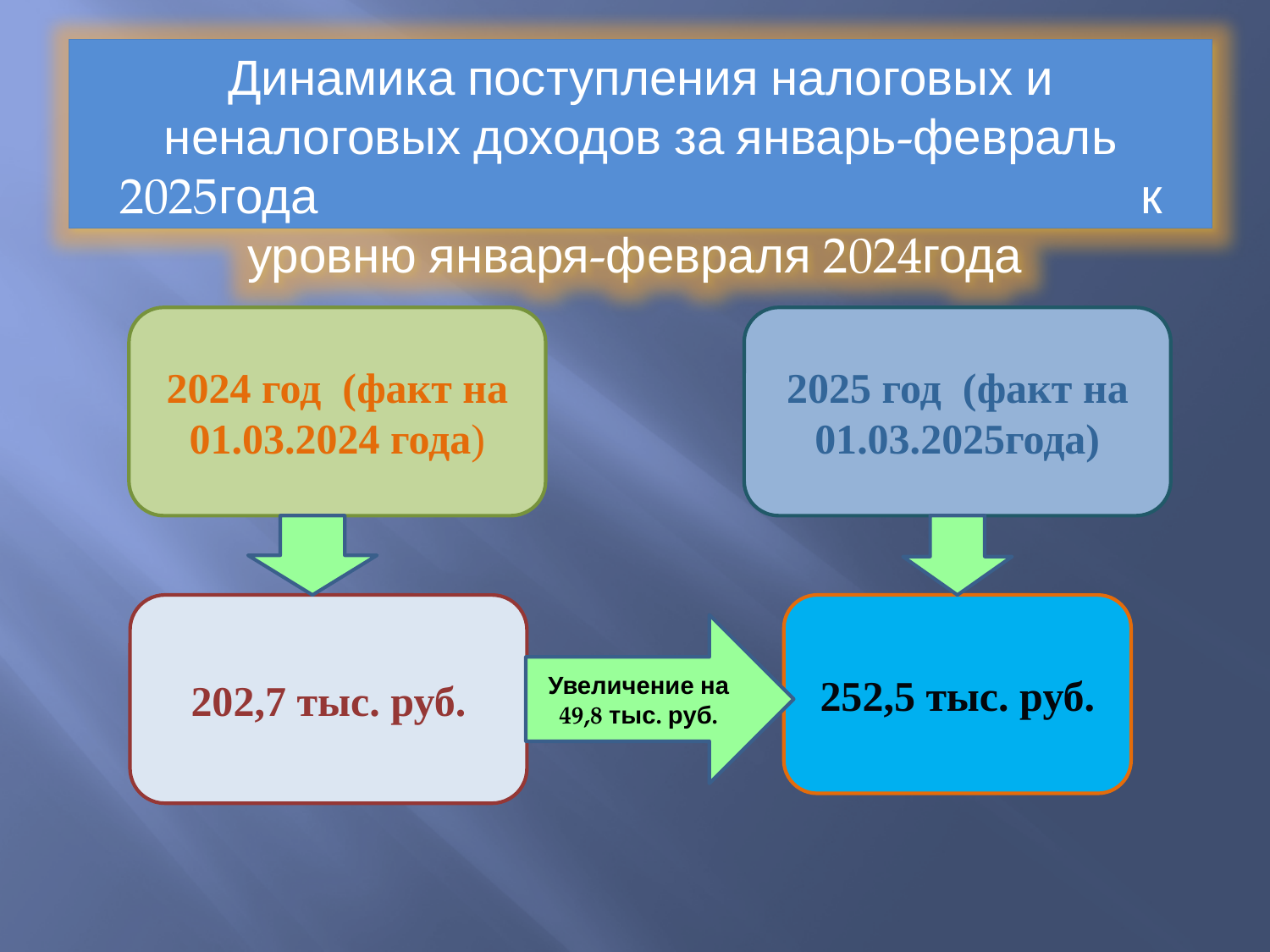

Динамика поступления налоговых и неналоговых доходов за январь-февраль 2025года                                                                   к уровню января-февраля 2024года
2024 год  (факт на 01.03.2024 года)
2025 год  (факт на 01.03.2025года)

252,5 тыс. руб.
202,7 тыс. руб.
Увеличение на 49,8 тыс. руб.